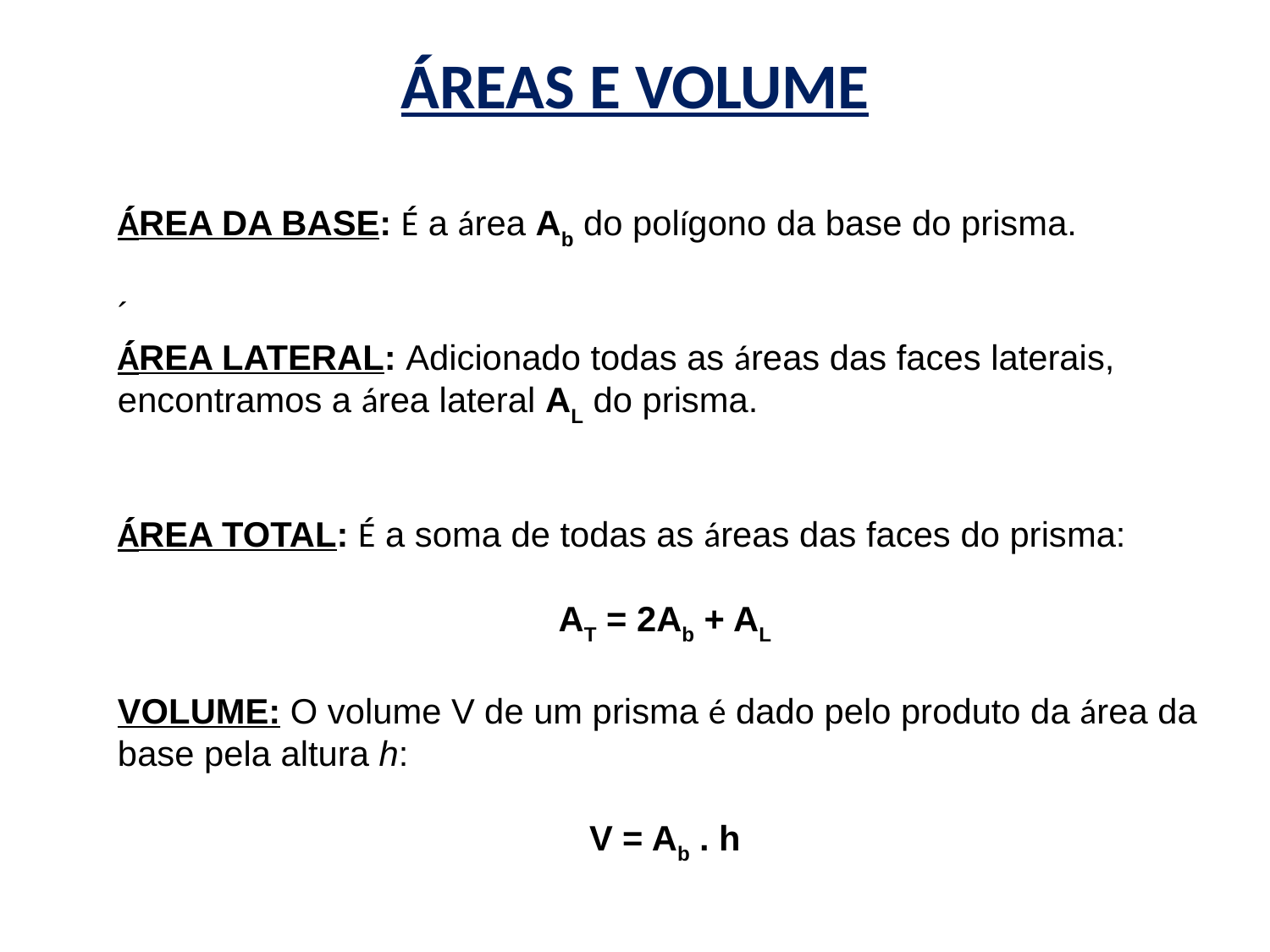

# ÁREAS E VOLUME
ÁREA DA BASE: É a área Ab do polígono da base do prisma.

´
ÁREA LATERAL: Adicionado todas as áreas das faces laterais, encontramos a área lateral AL do prisma.

ÁREA TOTAL: É a soma de todas as áreas das faces do prisma:

AT = 2Ab + AL

VOLUME: O volume V de um prisma é dado pelo produto da área da base pela altura h:

V = Ab . h